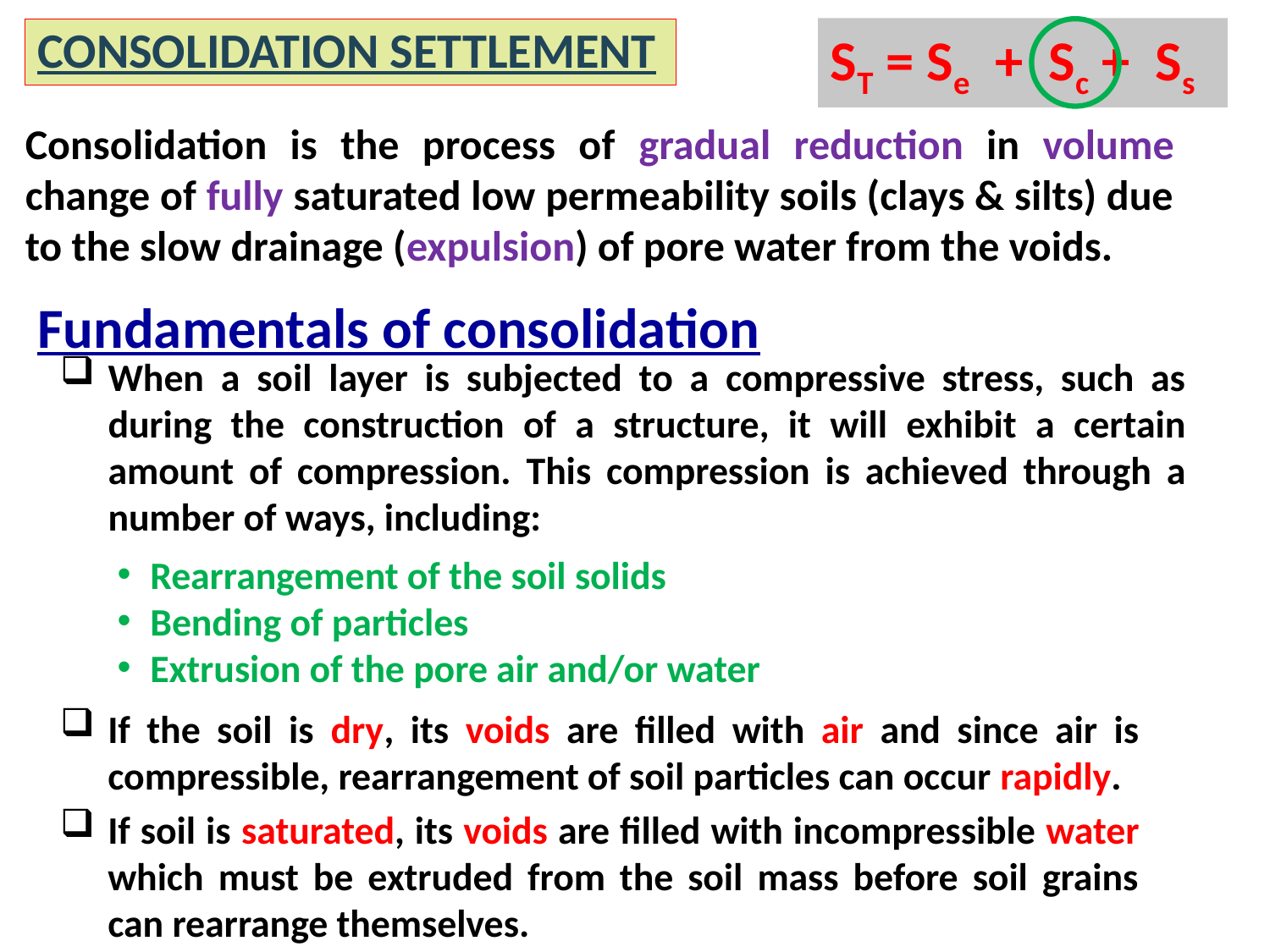

ST = Se  +  Sc +  Ss

CONSOLIDATION SETTLEMENT
Consolidation is the process of gradual reduction in volume change of fully saturated low permeability soils (clays & silts) due to the slow drainage (expulsion) of pore water from the voids.
Fundamentals of consolidation
When a soil layer is subjected to a compressive stress, such as during the construction of a structure, it will exhibit a certain amount of compression. This compression is achieved through a number of ways, including:
Rearrangement of the soil solids
Bending of particles
Extrusion of the pore air and/or water
If the soil is dry, its voids are filled with air and since air is compressible, rearrangement of soil particles can occur rapidly.
If soil is saturated, its voids are filled with incompressible water which must be extruded from the soil mass before soil grains can rearrange themselves.